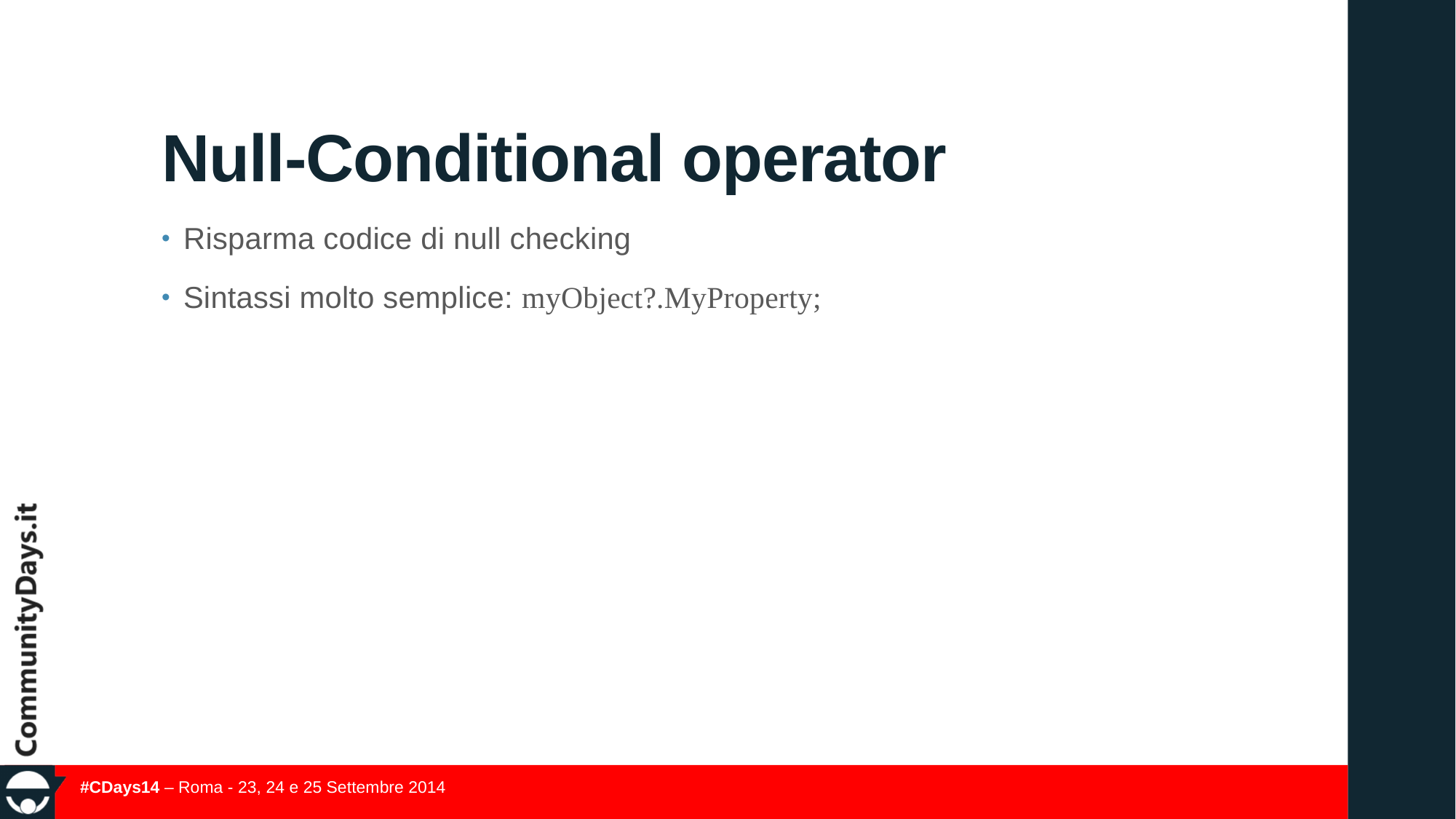

# Null-Conditional operator
Risparma codice di null checking
Sintassi molto semplice: myObject?.MyProperty;